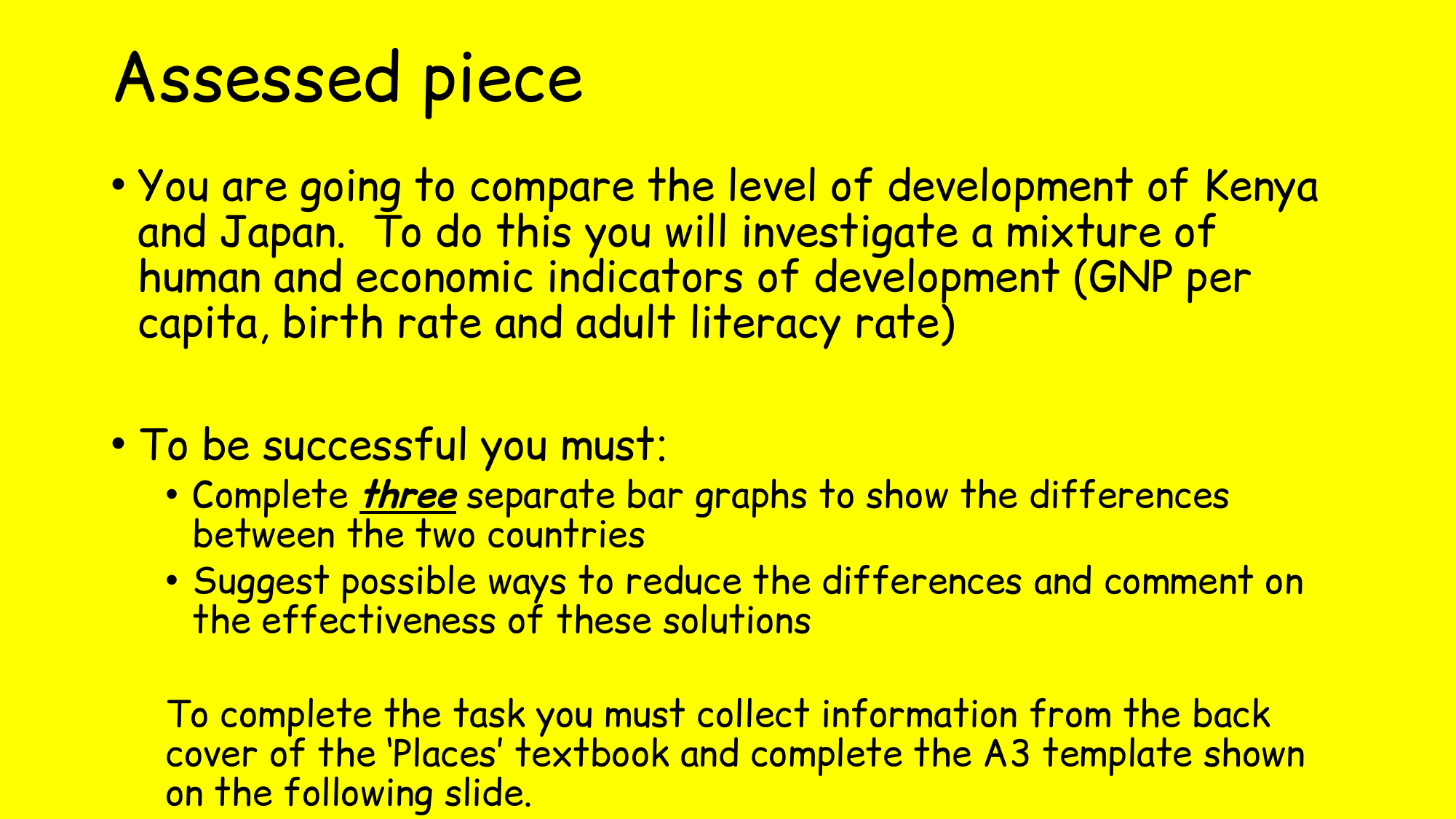

# Assessed piece
You are going to compare the level of development of Kenya and Japan.  To do this you will investigate a mixture of human and economic indicators of development (GNP per capita, birth rate and adult literacy rate)

To be successful you must:
Complete three separate bar graphs to show the differences between the two countries
Suggest possible ways to reduce the differences and comment on the effectiveness of these solutions

To complete the task you must collect information from the back cover of the ‘Places’ textbook and complete the A3 template shown on the following slide.